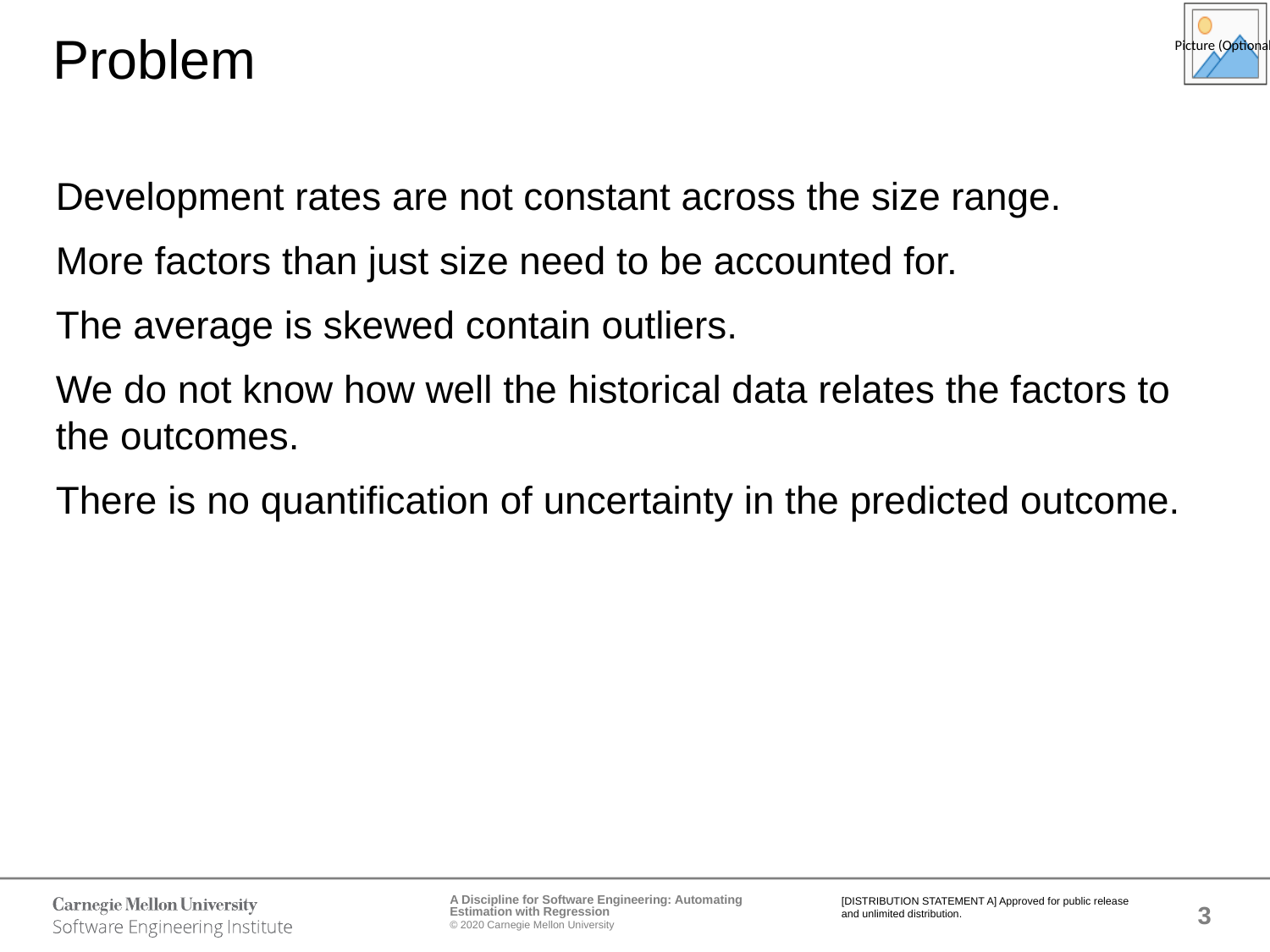

# Problem
Development rates are not constant across the size range.
More factors than just size need to be accounted for.
The average is skewed contain outliers.
We do not know how well the historical data relates the factors to the outcomes.
There is no quantification of uncertainty in the predicted outcome.